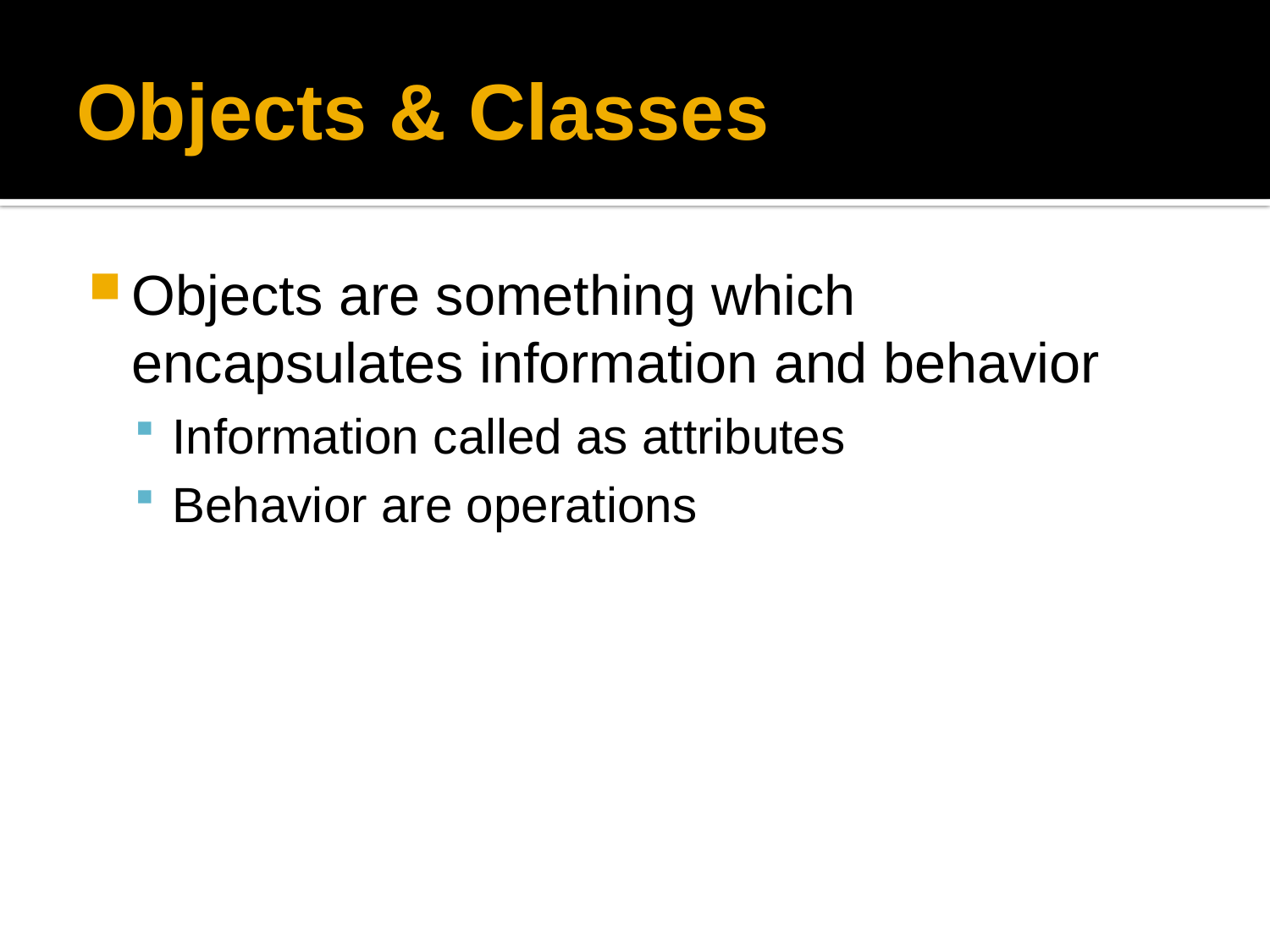

# Objects & Classes
Objects are something which encapsulates information and behavior
Information called as attributes
Behavior are operations